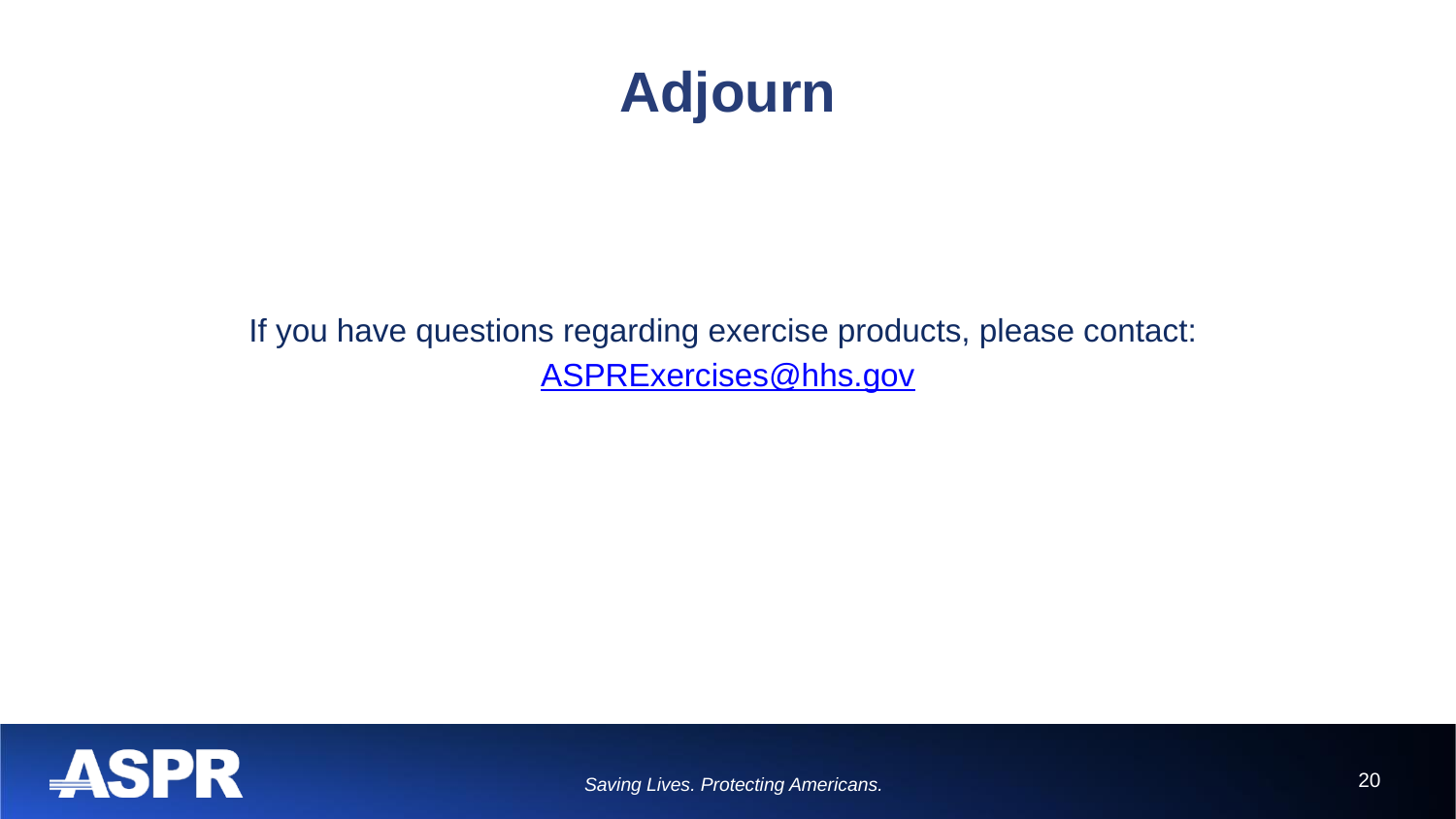

# Adjourn
If you have questions regarding exercise products, please contact:
ASPRExercises@hhs.gov